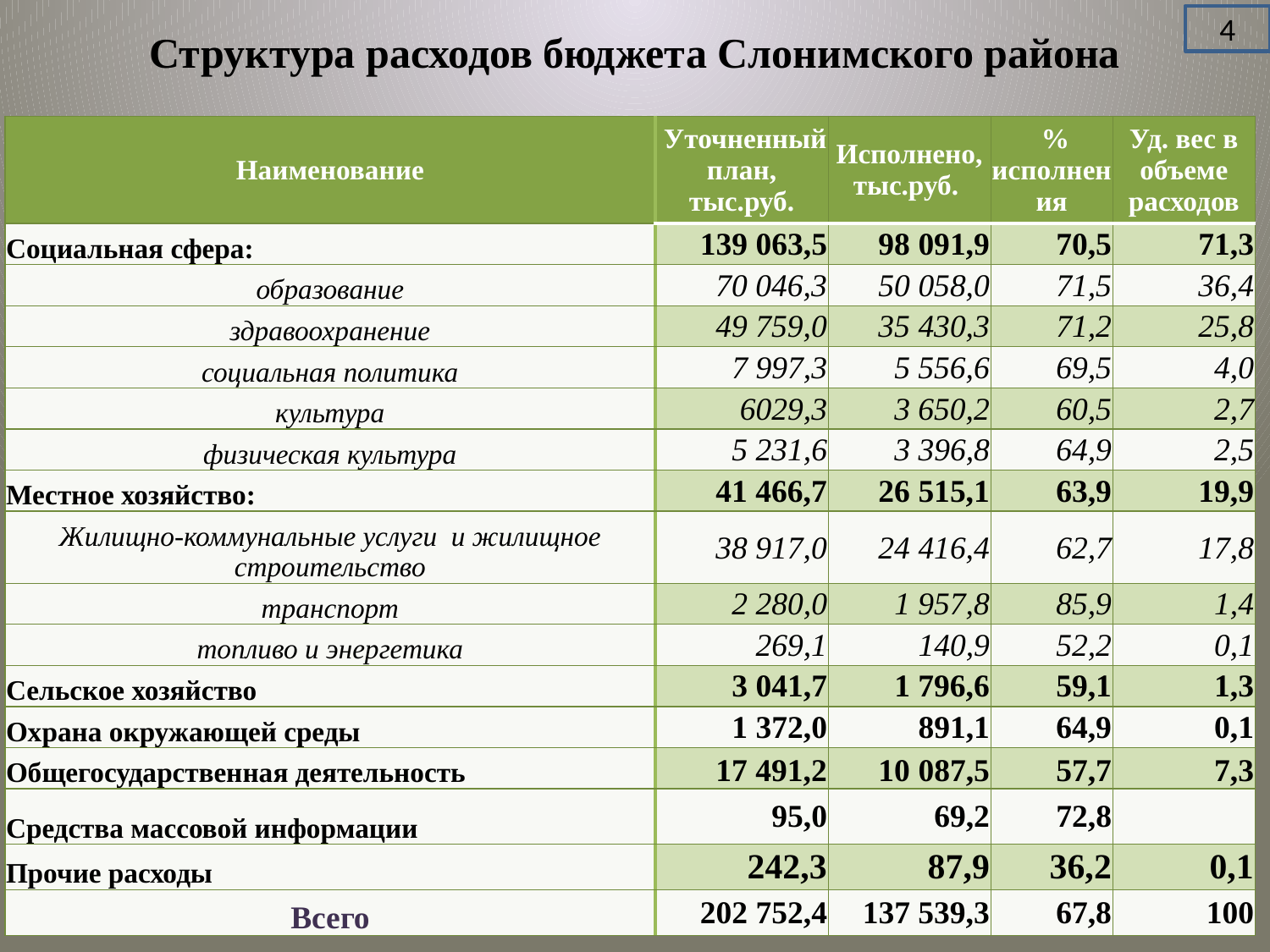

4
# Структура расходов бюджета Слонимского района
| Наименование | Уточненный план, тыс.руб. | Исполнено, тыс.руб. | % исполнения | Уд. вес в объеме расходов |
| --- | --- | --- | --- | --- |
| Социальная сфера: | 139 063,5 | 98 091,9 | 70,5 | 71,3 |
| образование | 70 046,3 | 50 058,0 | 71,5 | 36,4 |
| здравоохранение | 49 759,0 | 35 430,3 | 71,2 | 25,8 |
| социальная политика | 7 997,3 | 5 556,6 | 69,5 | 4,0 |
| культура | 6029,3 | 3 650,2 | 60,5 | 2,7 |
| физическая культура | 5 231,6 | 3 396,8 | 64,9 | 2,5 |
| Местное хозяйство: | 41 466,7 | 26 515,1 | 63,9 | 19,9 |
| Жилищно-коммунальные услуги и жилищное строительство | 38 917,0 | 24 416,4 | 62,7 | 17,8 |
| транспорт | 2 280,0 | 1 957,8 | 85,9 | 1,4 |
| топливо и энергетика | 269,1 | 140,9 | 52,2 | 0,1 |
| Сельское хозяйство | 3 041,7 | 1 796,6 | 59,1 | 1,3 |
| Охрана окружающей среды | 1 372,0 | 891,1 | 64,9 | 0,1 |
| Общегосударственная деятельность | 17 491,2 | 10 087,5 | 57,7 | 7,3 |
| Средства массовой информации | 95,0 | 69,2 | 72,8 |  |
| Прочие расходы | 242,3 | 87,9 | 36,2 | 0,1 |
| Всего | 202 752,4 | 137 539,3 | 67,8 | 100 |